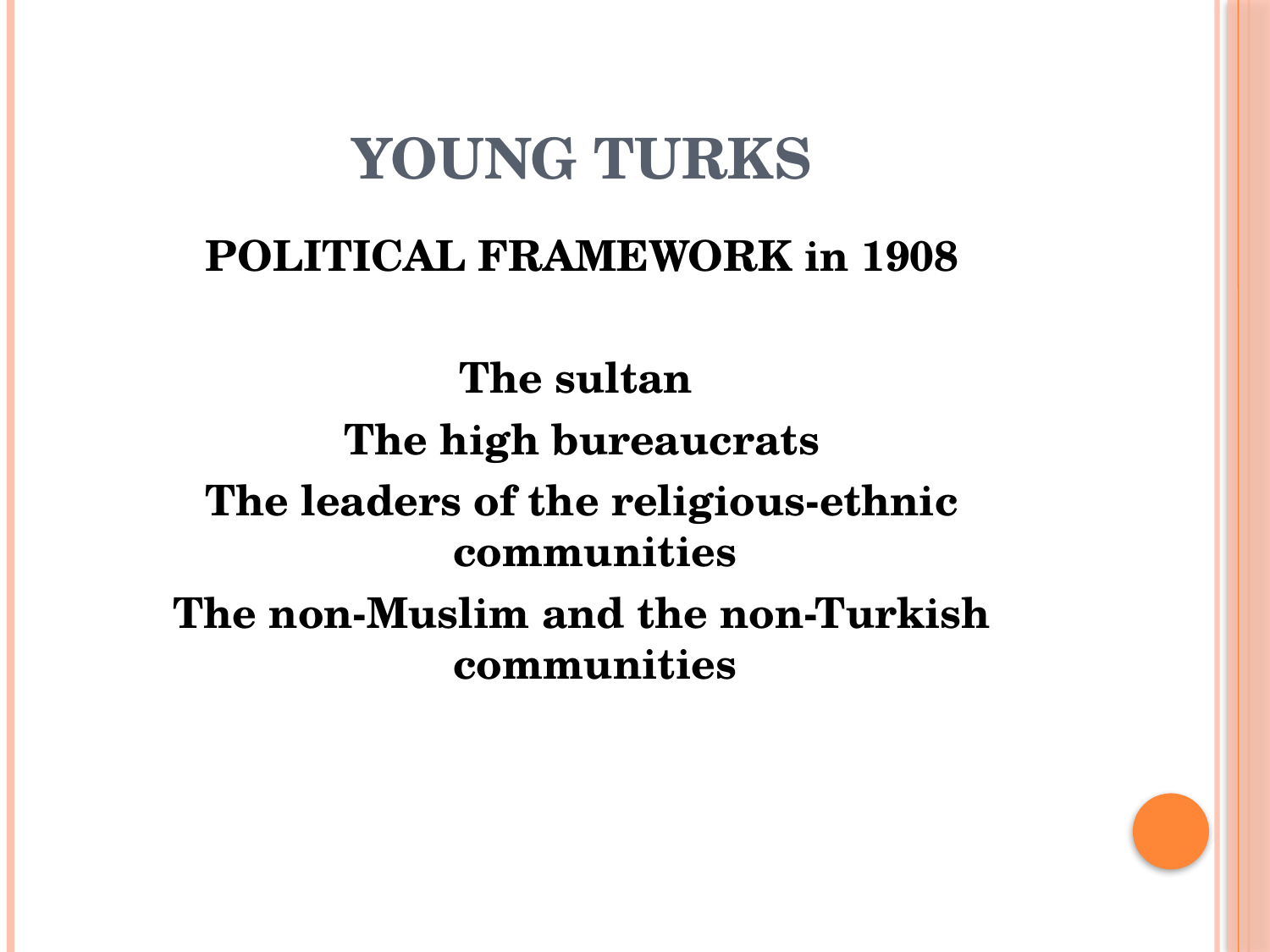

# YOUNG TURKS
POLITICAL FRAMEWORK in 1908

The sultan
The high bureaucrats
The leaders of the religious-ethnic communities
The non-Muslim and the non-Turkish communities